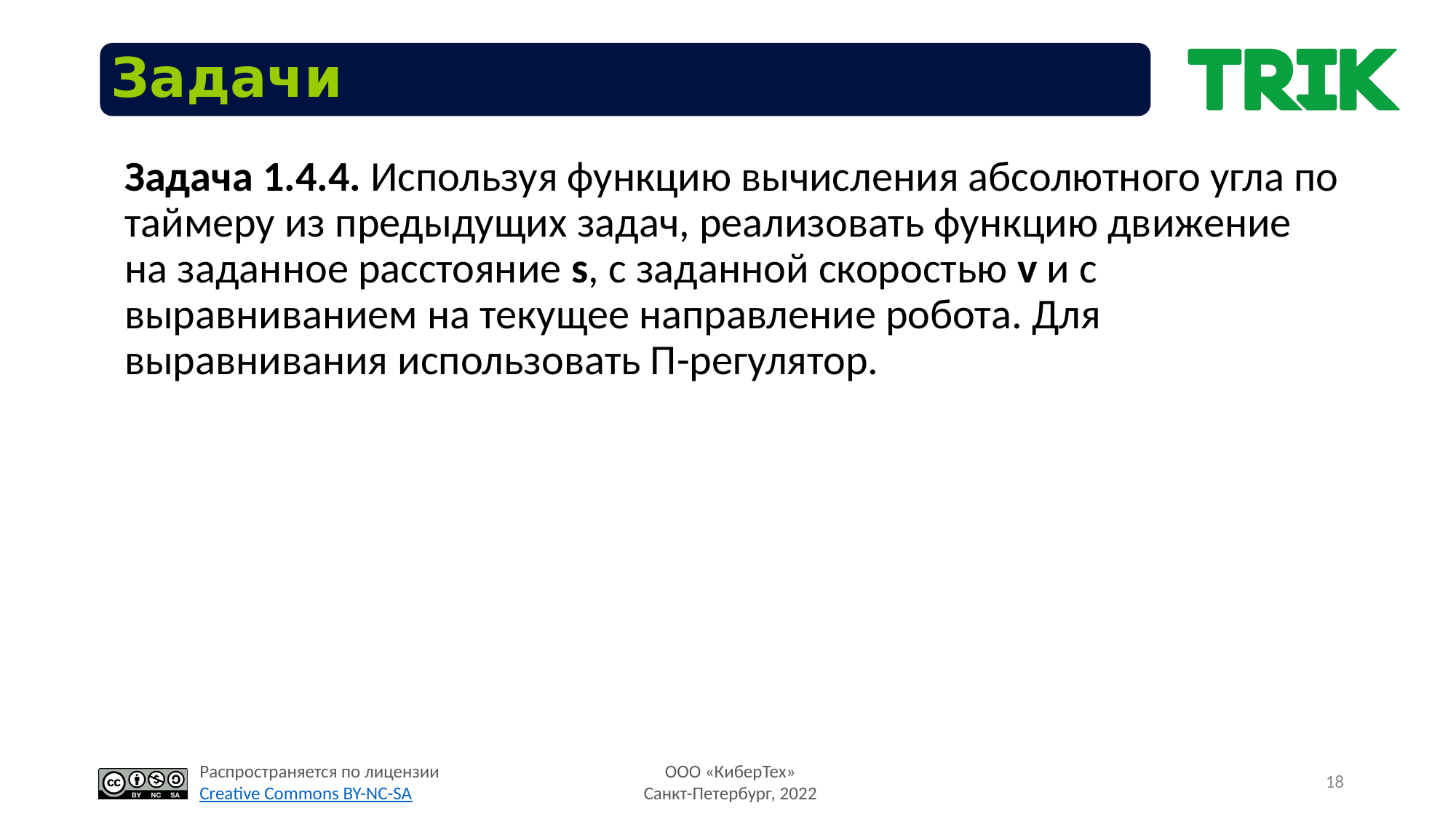

# Задачи
Задача 1.4.4. Используя функцию вычисления абсолютного угла по таймеру из предыдущих задач, реализовать функцию движение на заданное расстояние s, c заданной скоростью v и с выравниванием на текущее направление робота. Для выравнивания использовать П-регулятор.
18